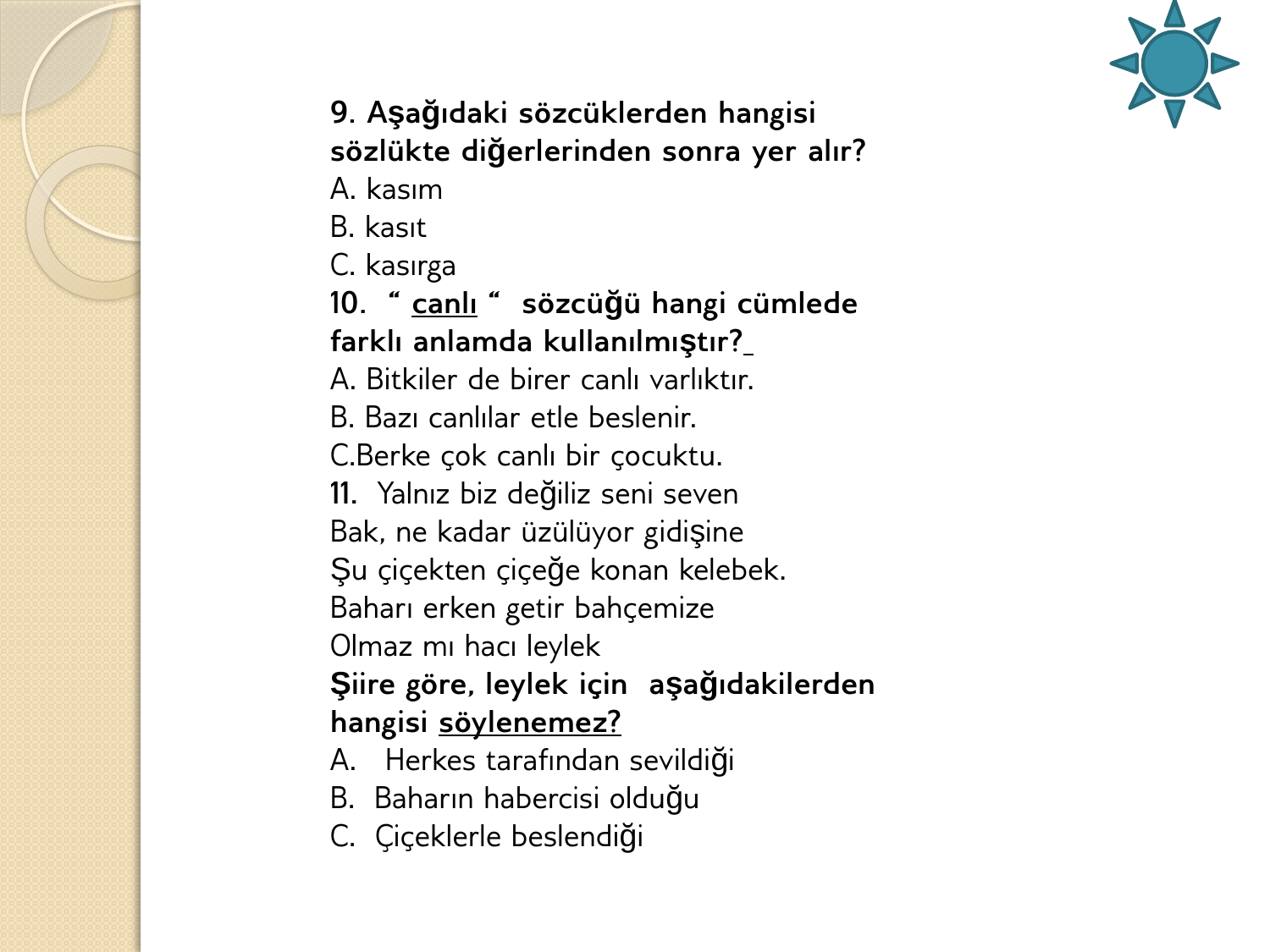

9. Aşağıdaki sözcüklerden hangisi sözlükte diğerlerinden sonra yer alır?
A. kasım                    
B. kasıt                     
C. kasırga
10.  “ canlı “  sözcüğü hangi cümlede farklı anlamda kullanılmıştır?
A. Bitkiler de birer canlı varlıktır.
B. Bazı canlılar etle beslenir.
C.Berke çok canlı bir çocuktu.
11.  Yalnız biz değiliz seni seven
Bak, ne kadar üzülüyor gidişine
Şu çiçekten çiçeğe konan kelebek.
Baharı erken getir bahçemize
Olmaz mı hacı leylek
Şiire göre, leylek için  aşağıdakilerden hangisi söylenemez?
A.   Herkes tarafından sevildiği
B.  Baharın habercisi olduğu
C.  Çiçeklerle beslendiği